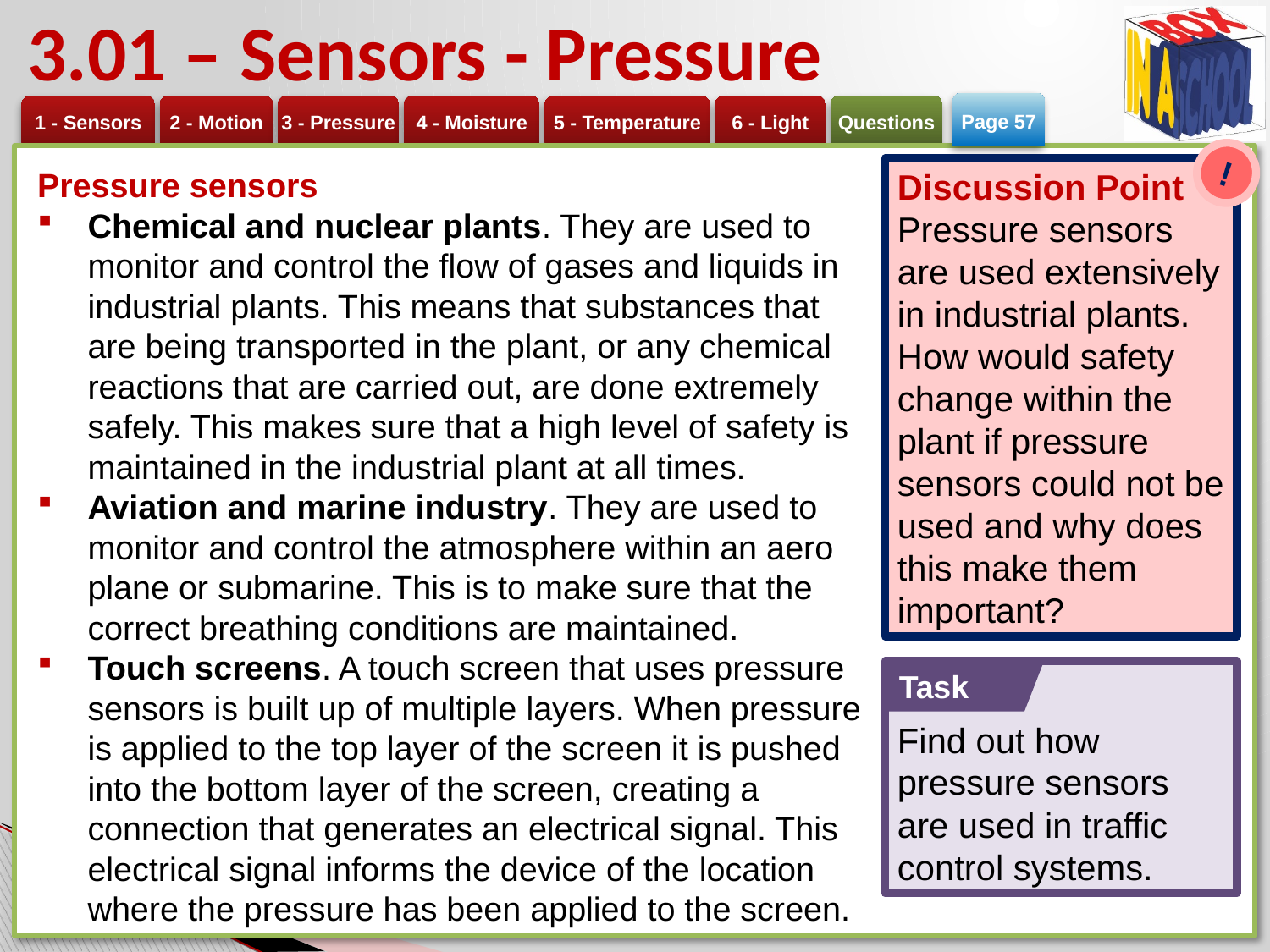

# 3.01 – Sensors - Pressure
Page 57
!
Pressure sensors
Chemical and nuclear plants. They are used to monitor and control the flow of gases and liquids in industrial plants. This means that substances that are being transported in the plant, or any chemical reactions that are carried out, are done extremely safely. This makes sure that a high level of safety is maintained in the industrial plant at all times.
Aviation and marine industry. They are used to monitor and control the atmosphere within an aero plane or submarine. This is to make sure that the correct breathing conditions are maintained.
Touch screens. A touch screen that uses pressure sensors is built up of multiple layers. When pressure is applied to the top layer of the screen it is pushed into the bottom layer of the screen, creating a connection that generates an electrical signal. This electrical signal informs the device of the location where the pressure has been applied to the screen.
Discussion Point
Pressure sensors are used extensively in industrial plants.
How would safety change within the plant if pressure sensors could not be used and why does this make them important?

Find out how pressure sensors are used in traffic control systems.
Task